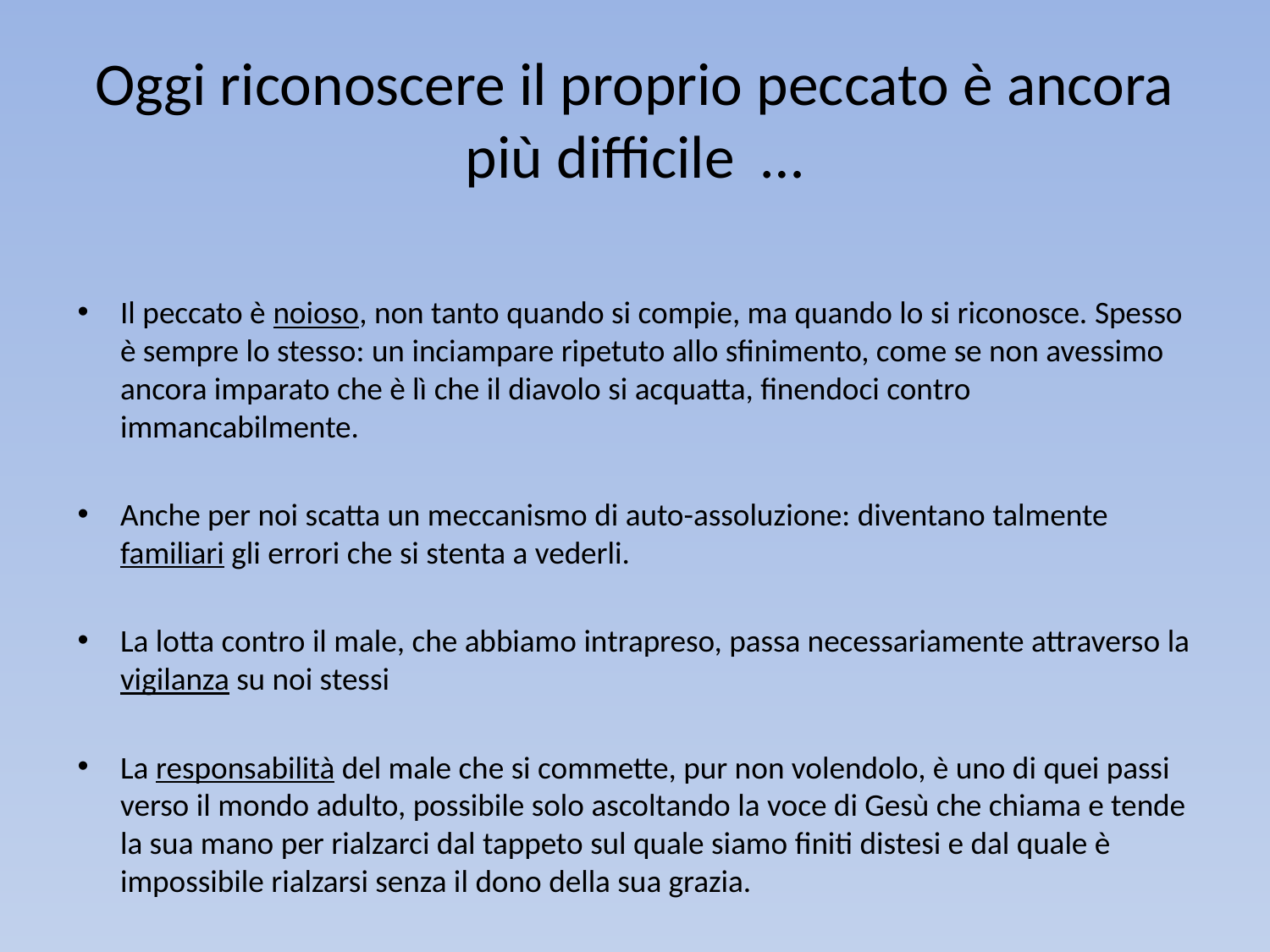

# Oggi riconoscere il proprio peccato è ancora più difficile  …
Il peccato è noioso, non tanto quando si compie, ma quando lo si riconosce. Spesso è sempre lo stesso: un inciampare ripetuto allo sfinimento, come se non avessimo ancora imparato che è lì che il diavolo si acquatta, finendoci contro immancabilmente.

Anche per noi scatta un meccanismo di auto-assoluzione: diventano talmente familiari gli errori che si stenta a vederli.

La lotta contro il male, che abbiamo intrapreso, passa necessariamente attraverso la vigilanza su noi stessi

La responsabilità del male che si commette, pur non volendolo, è uno di quei passi verso il mondo adulto, possibile solo ascoltando la voce di Gesù che chiama e tende la sua mano per rialzarci dal tappeto sul quale siamo finiti distesi e dal quale è impossibile rialzarsi senza il dono della sua grazia.